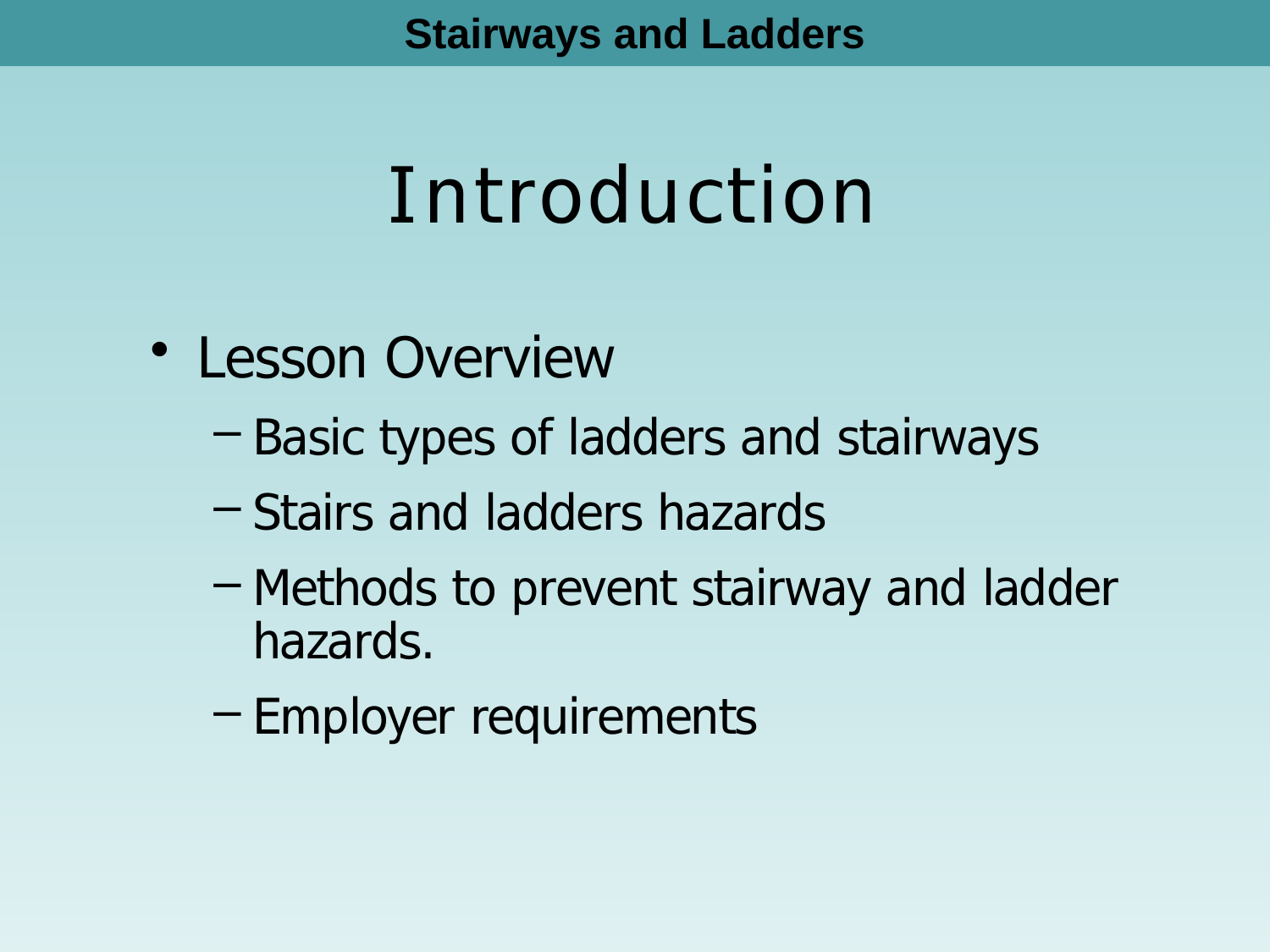

Stairways and Ladders

Introduction
Lesson Overview
Basic types of ladders and stairways
Stairs and ladders hazards
Methods to prevent stairway and ladder hazards.
Employer requirements